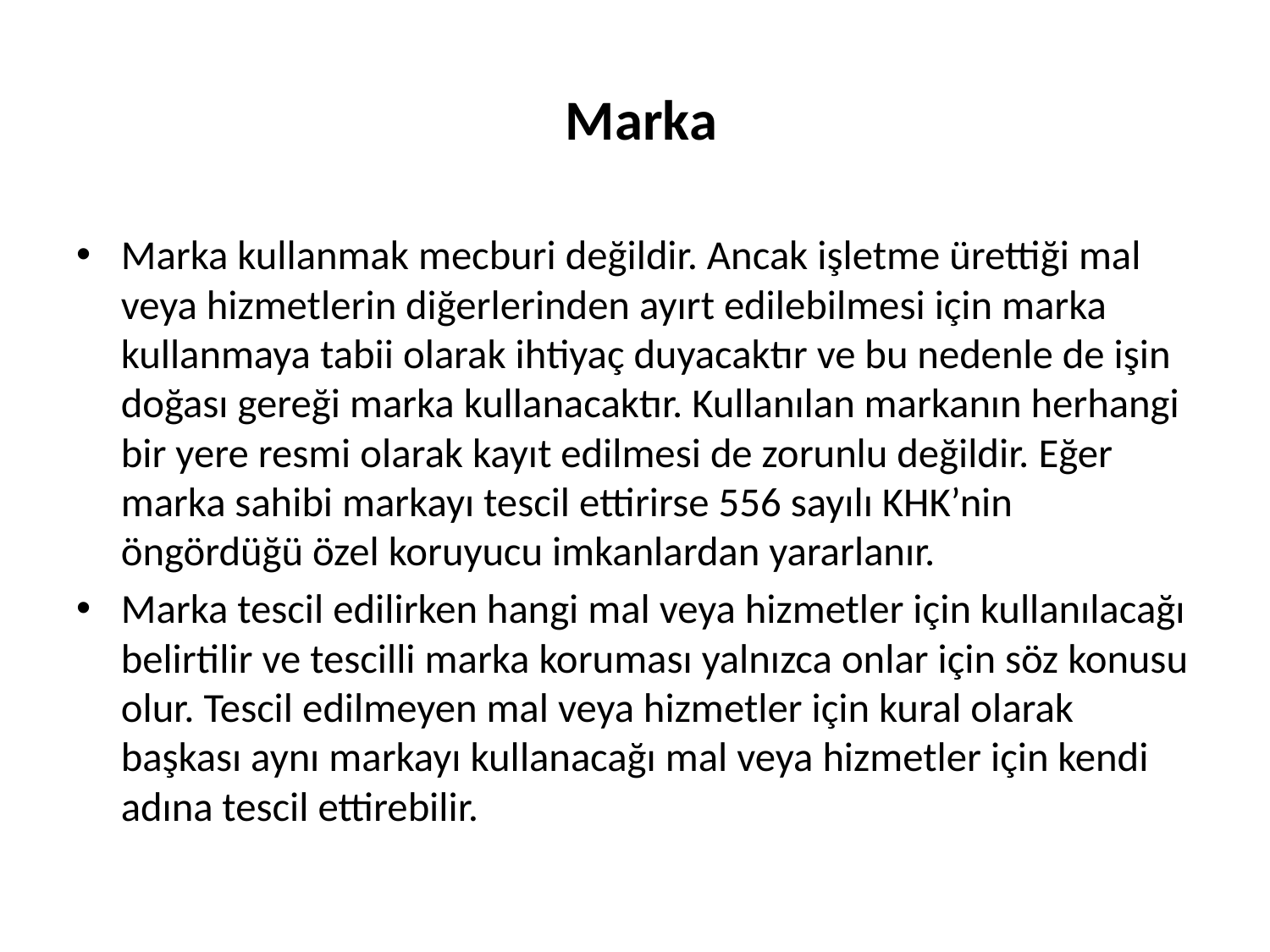

# Marka
Marka kullanmak mecburi değildir. Ancak işletme ürettiği mal veya hizmetlerin diğerlerinden ayırt edilebilmesi için marka kullanmaya tabii olarak ihtiyaç duyacaktır ve bu nedenle de işin doğası gereği marka kullanacaktır. Kullanılan markanın herhangi bir yere resmi olarak kayıt edilmesi de zorunlu değildir. Eğer marka sahibi markayı tescil ettirirse 556 sayılı KHK’nin öngördüğü özel koruyucu imkanlardan yararlanır.
Marka tescil edilirken hangi mal veya hizmetler için kullanılacağı belirtilir ve tescilli marka koruması yalnızca onlar için söz konusu olur. Tescil edilmeyen mal veya hizmetler için kural olarak başkası aynı markayı kullanacağı mal veya hizmetler için kendi adına tescil ettirebilir.